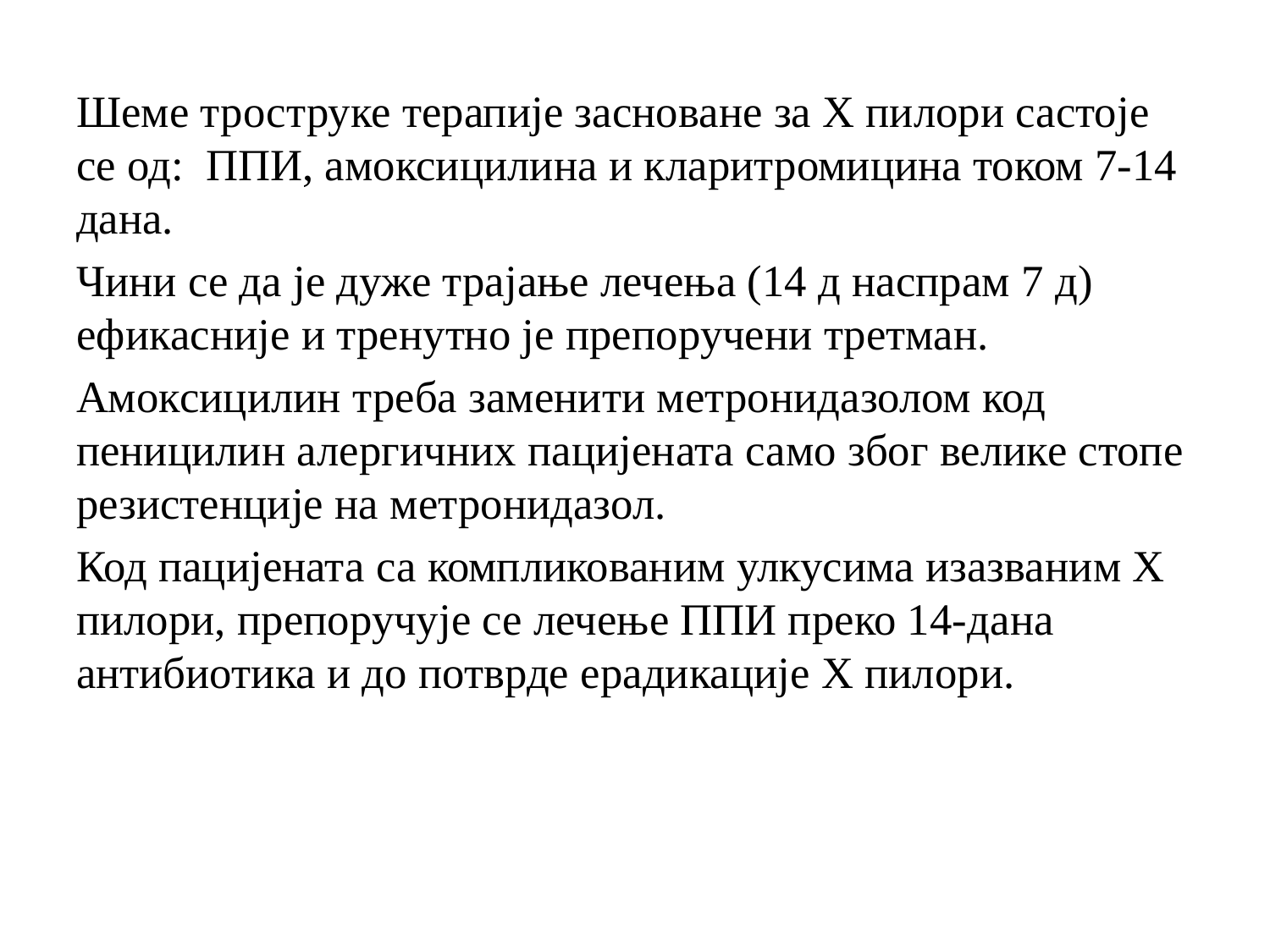

#
Шеме троструке терапије засноване за Х пилори састоје се од:  ППИ, амоксицилина и кларитромицина током 7-14 дана.
Чини се да је дуже трајање лечења (14 д наспрам 7 д) ефикасније и тренутно је препоручени третман.
Амоксицилин треба заменити метронидазолом код пеницилин алергичних пацијената само због велике стопе резистенције на метронидазол.
Код пацијената са компликованим улкусима изазваним Х пилори, препоручује се лечење ППИ преко 14-дана антибиотика и до потврде ерадикације Х пилори.